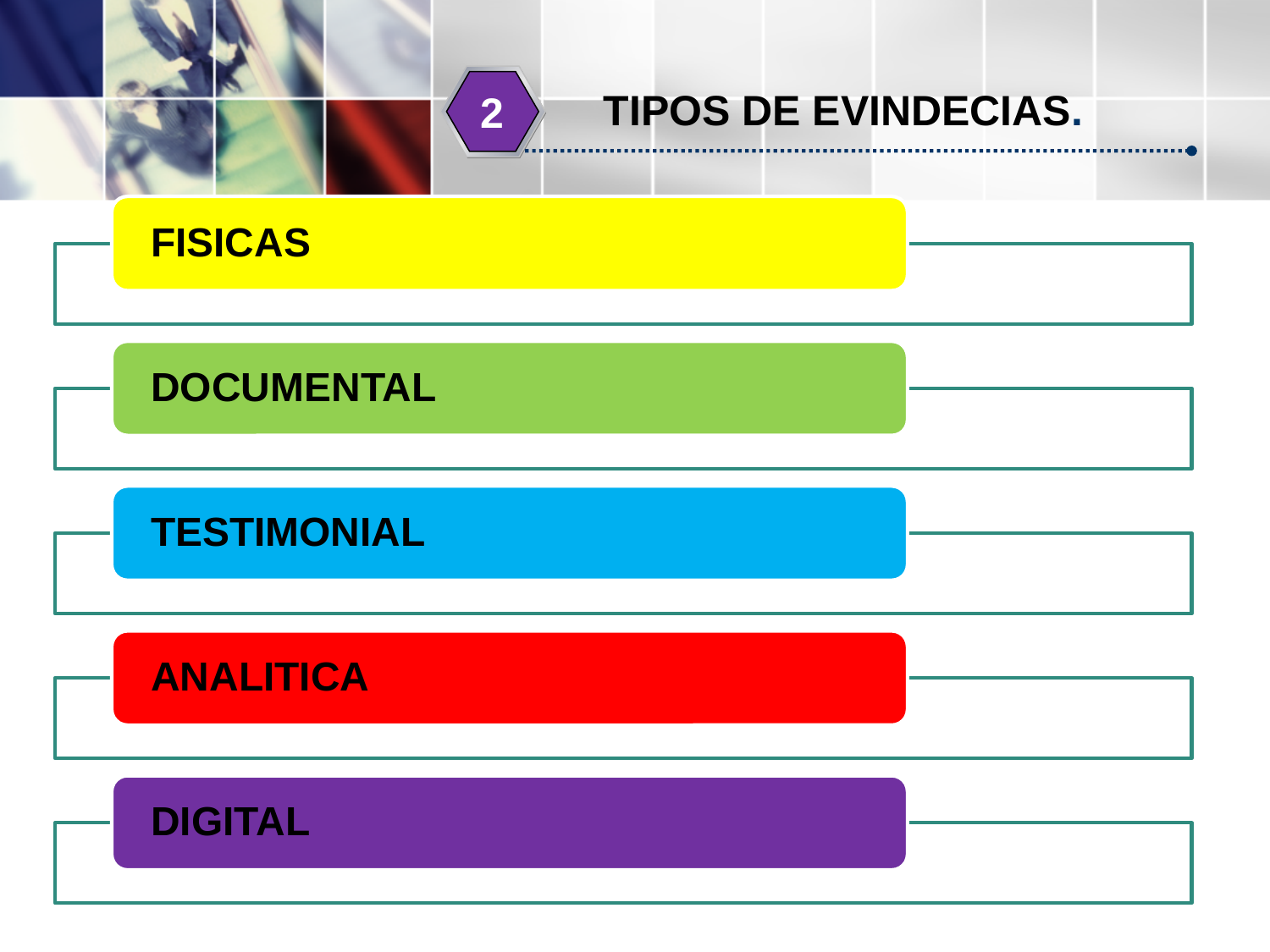

TIPOS DE EVINDECIAS.
2

FISICAS
DOCUMENTAL
TESTIMONIAL
ANALITICA
DIGITAL